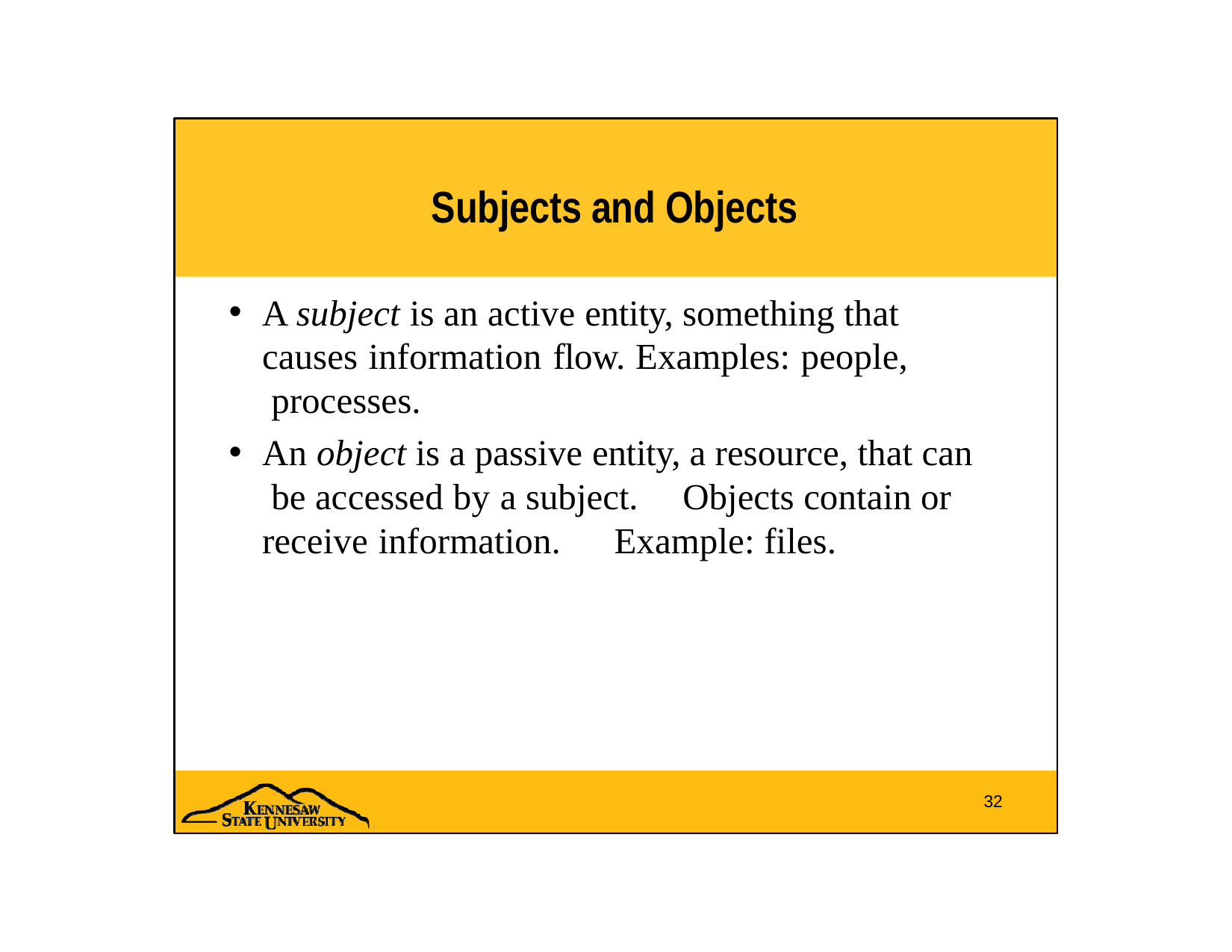

# Subjects and Objects
A subject is an active entity, something that  causes information flow. Examples: people,  processes.
An object is a passive entity, a resource, that can  be accessed by a subject.	Objects contain or  receive information.	Example: files.

32